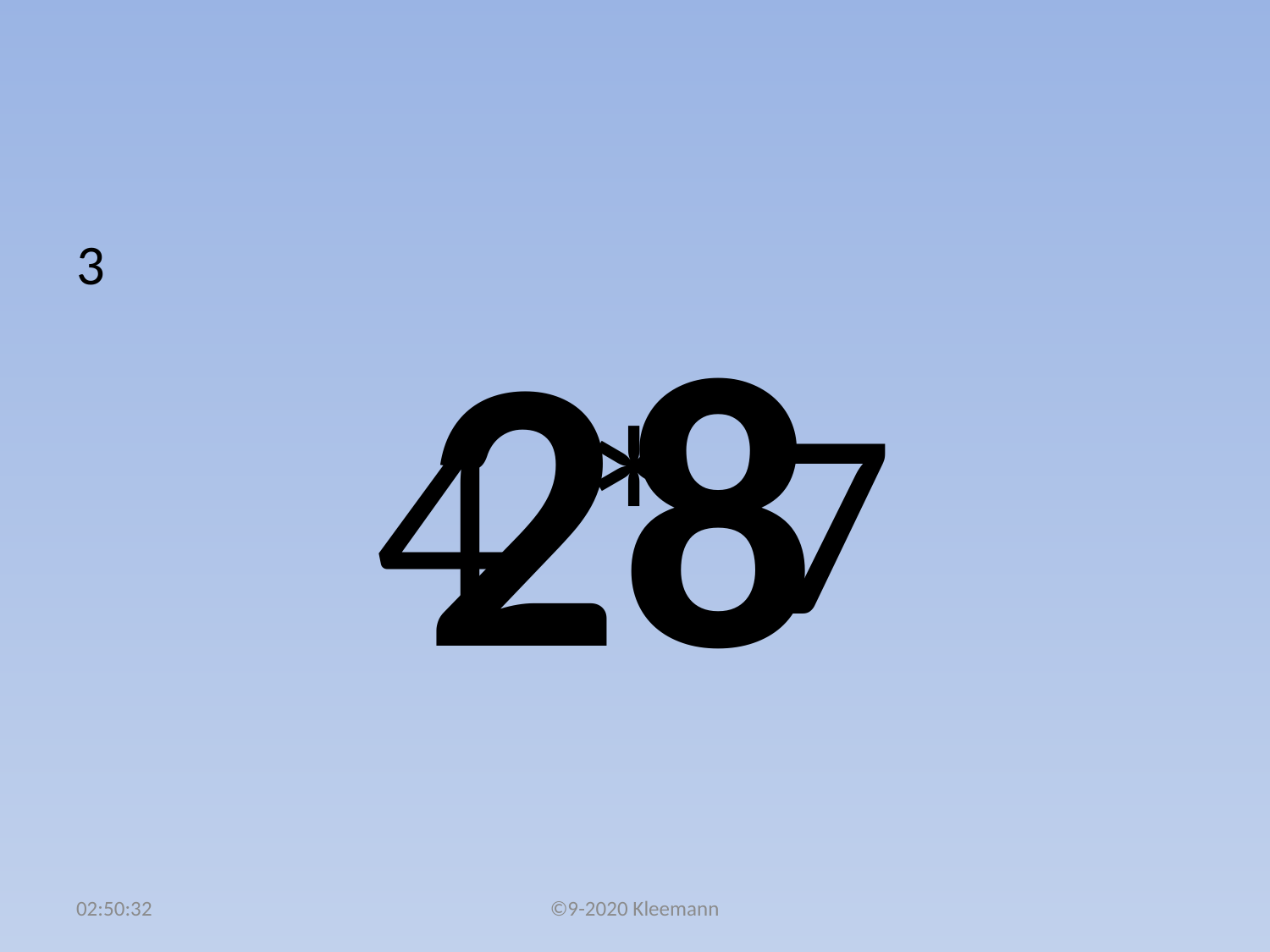

#
3
4 * 7
28
02:50:32
©9-2020 Kleemann